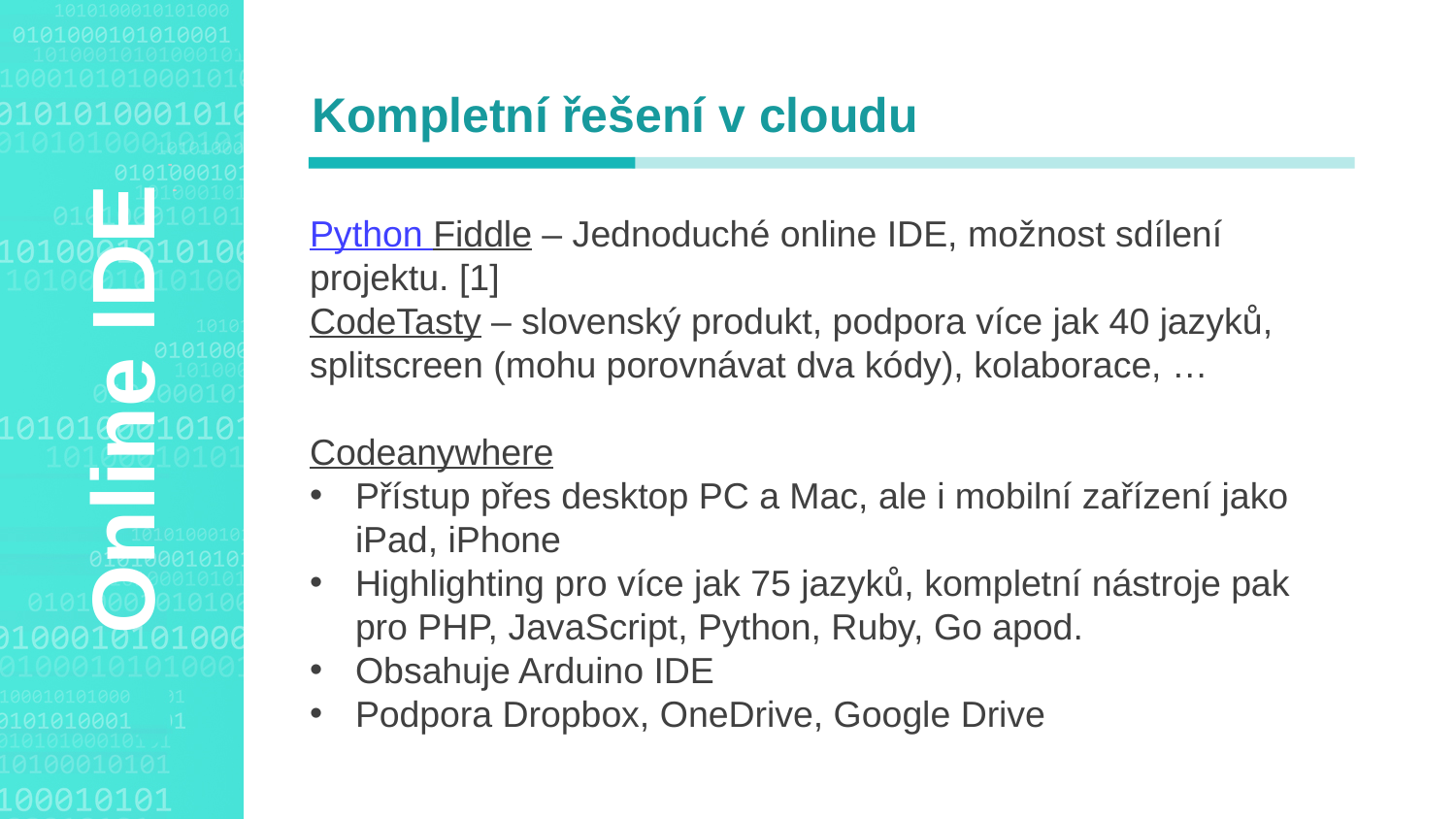

Agenda Style
Kompletní řešení v cloudu
Python Fiddle – Jednoduché online IDE, možnost sdílení projektu. [1]
CodeTasty – slovenský produkt, podpora více jak 40 jazyků, splitscreen (mohu porovnávat dva kódy), kolaborace, …

Codeanywhere
Přístup přes desktop PC a Mac, ale i mobilní zařízení jako iPad, iPhone
Highlighting pro více jak 75 jazyků, kompletní nástroje pak pro PHP, JavaScript, Python, Ruby, Go apod.
Obsahuje Arduino IDE
Podpora Dropbox, OneDrive, Google Drive

Online IDE